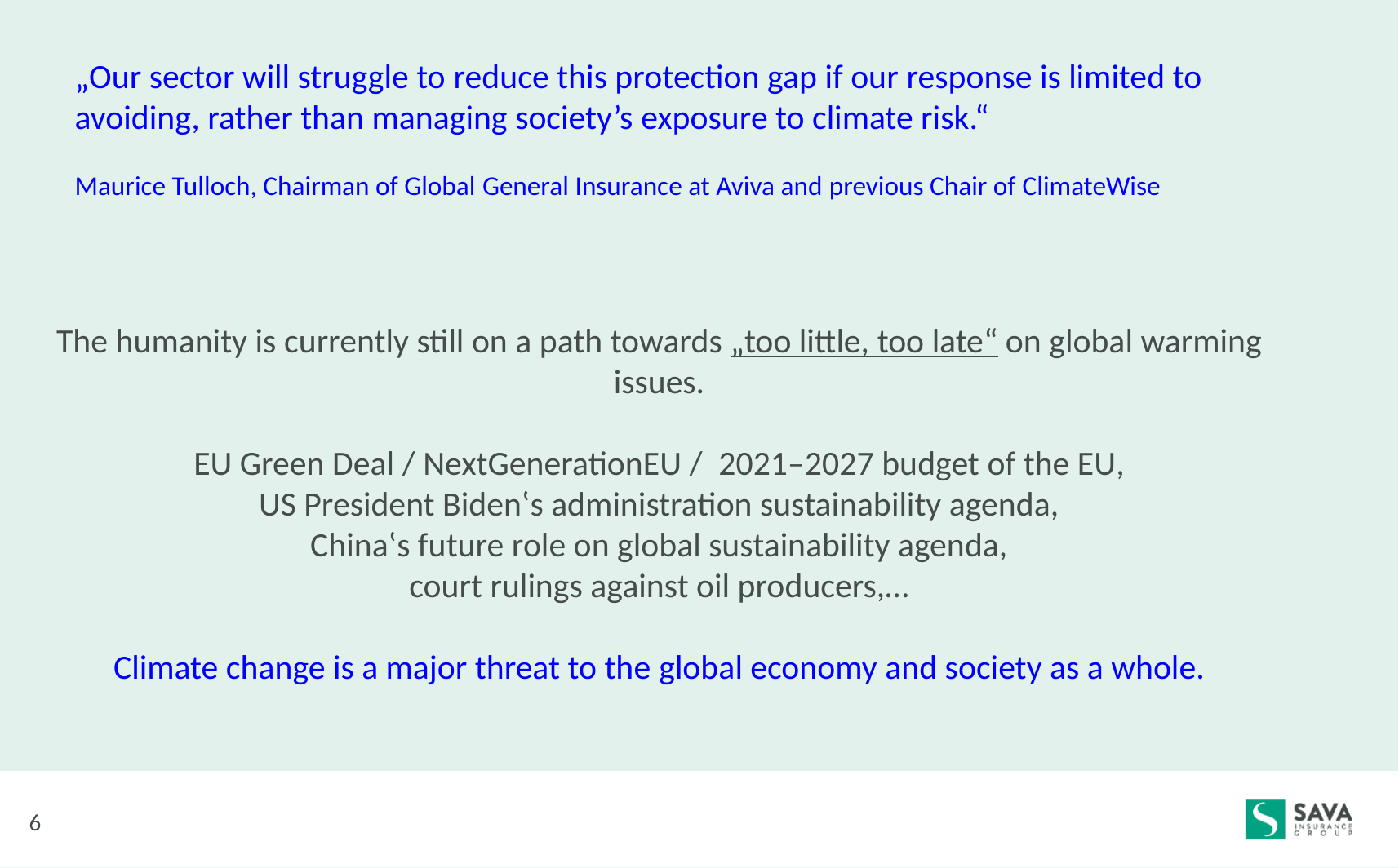

„Our sector will struggle to reduce this protection gap if our response is limited to avoiding, rather than managing society’s exposure to climate risk.“

Maurice Tulloch, Chairman of Global General Insurance at Aviva and previous Chair of ClimateWise

The humanity is currently still on a path towards „too little, too late“ on global warming issues.

EU Green Deal / NextGenerationEU /  2021–2027 budget of the EU,
US President Biden‛s administration sustainability agenda,
China‛s future role on global sustainability agenda,
court rulings against oil producers,…

Climate change is a major threat to the global economy and society as a whole.

6